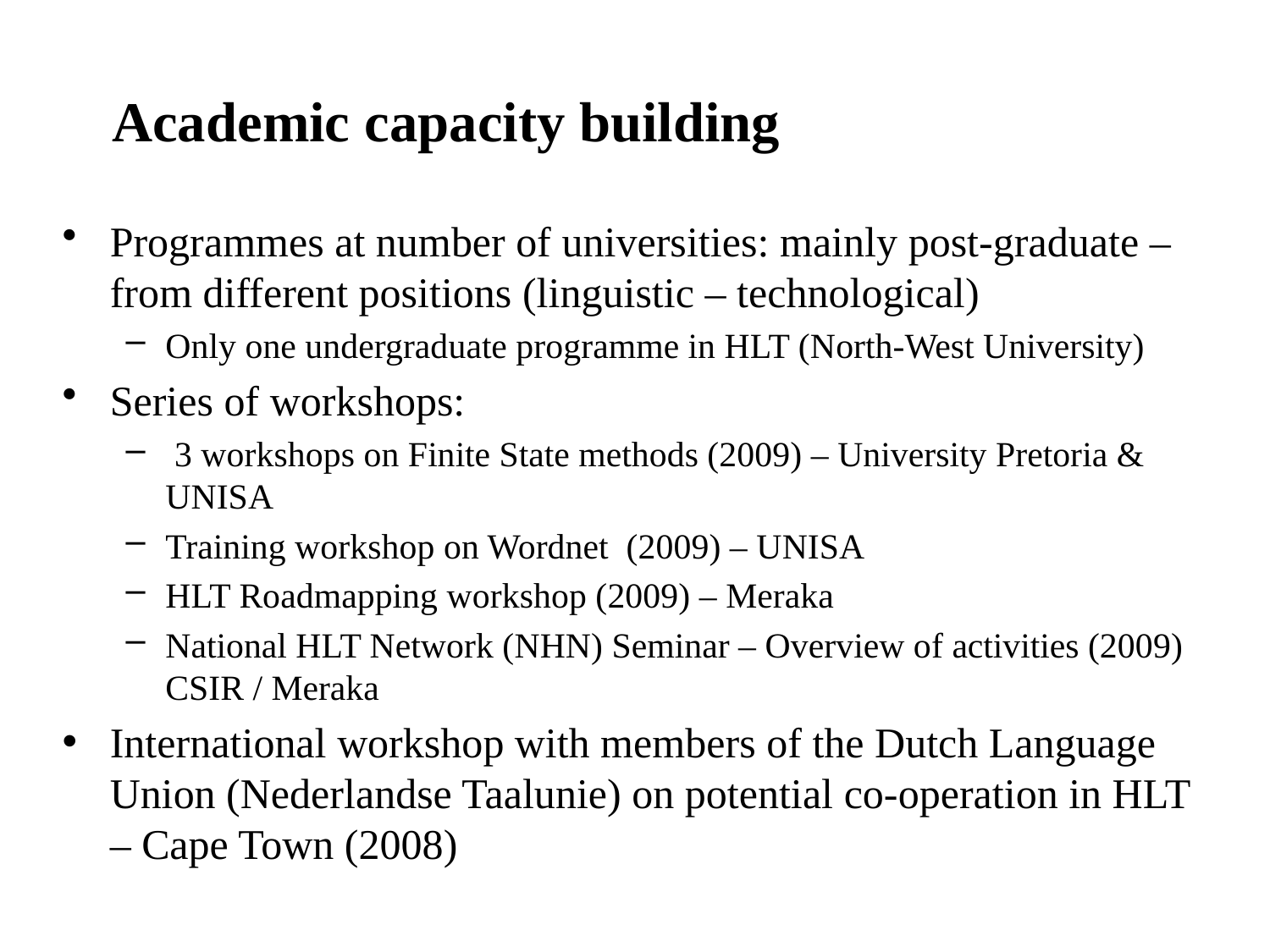

# Academic capacity building
Programmes at number of universities: mainly post-graduate –from different positions (linguistic – technological)
Only one undergraduate programme in HLT (North-West University)
Series of workshops:
 3 workshops on Finite State methods (2009) – University Pretoria & UNISA
Training workshop on Wordnet  (2009) – UNISA
HLT Roadmapping workshop (2009) – Meraka
National HLT Network (NHN) Seminar – Overview of activities (2009) CSIR / Meraka
International workshop with members of the Dutch Language Union (Nederlandse Taalunie) on potential co-operation in HLT – Cape Town (2008)